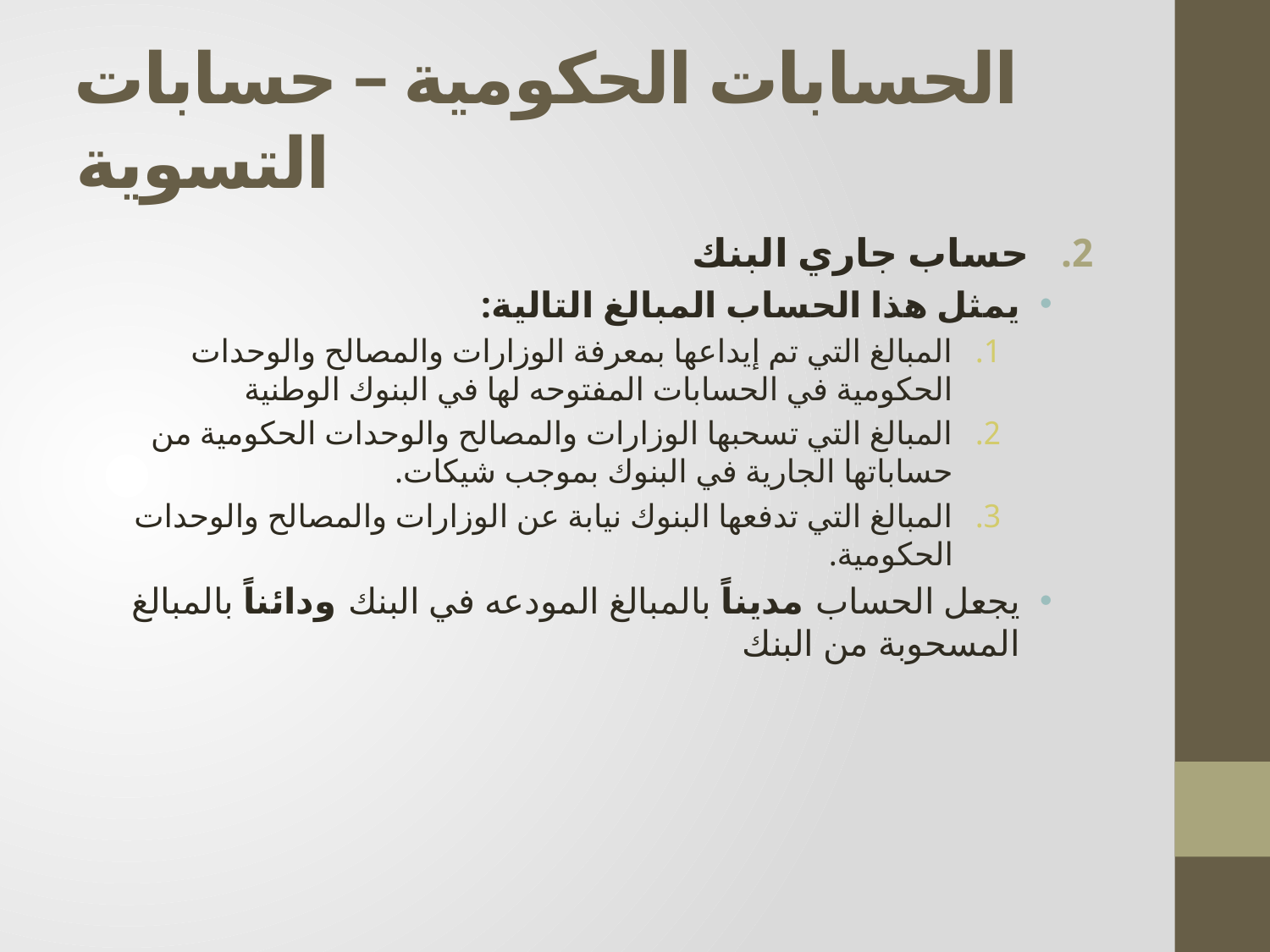

# الحسابات الحكومية – حسابات التسوية
حساب جاري البنك
يمثل هذا الحساب المبالغ التالية:
المبالغ التي تم إيداعها بمعرفة الوزارات والمصالح والوحدات الحكومية في الحسابات المفتوحه لها في البنوك الوطنية
المبالغ التي تسحبها الوزارات والمصالح والوحدات الحكومية من حساباتها الجارية في البنوك بموجب شيكات.
المبالغ التي تدفعها البنوك نيابة عن الوزارات والمصالح والوحدات الحكومية.
يجعل الحساب مديناً بالمبالغ المودعه في البنك ودائناً بالمبالغ المسحوبة من البنك